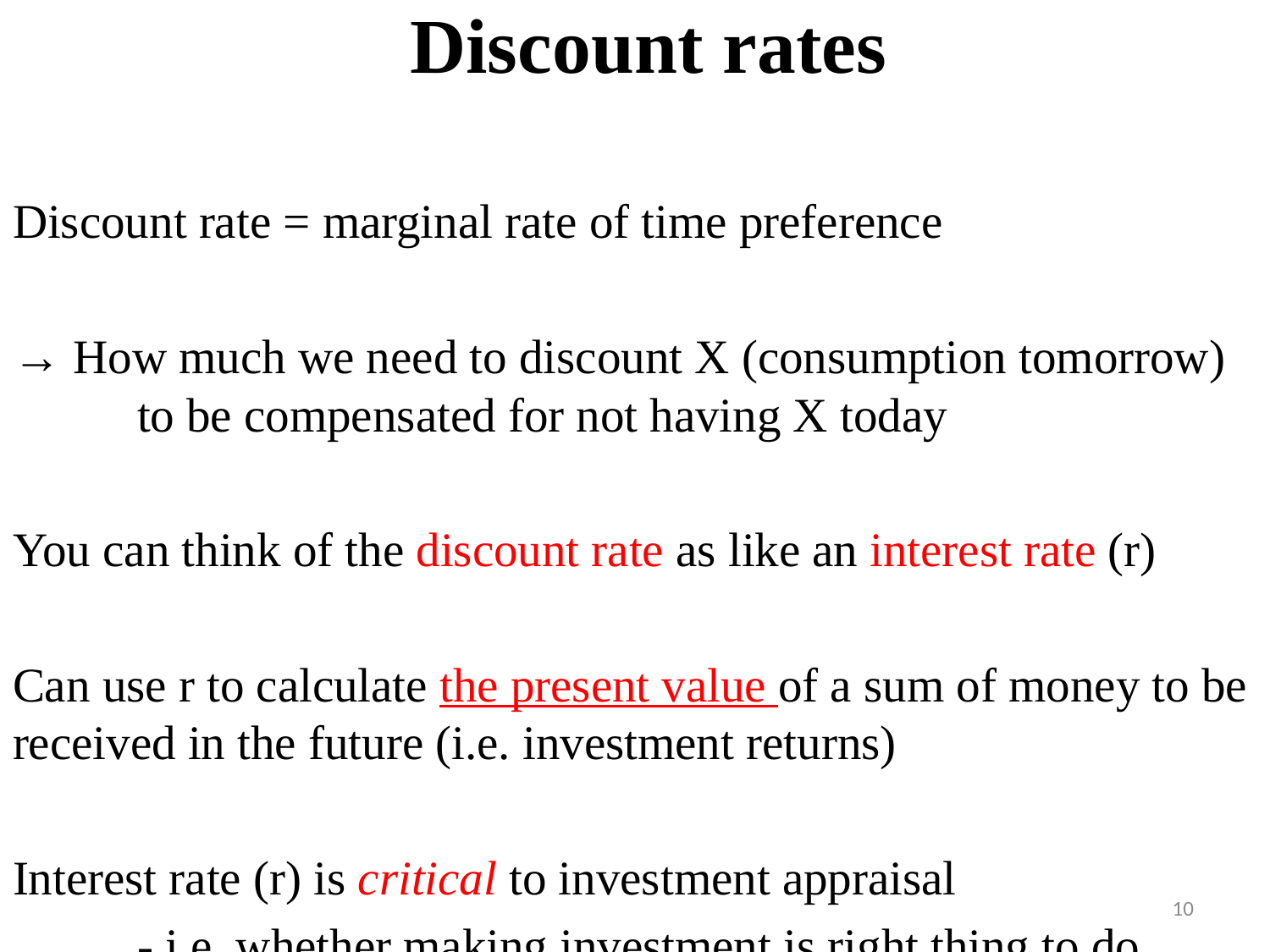

# Discount rates

Discount rate = marginal rate of time preference

→ How much we need to discount X (consumption tomorrow)        	to be compensated for not having X today

You can think of the discount rate as like an interest rate (r)

Can use r to calculate the present value of a sum of money to be received in the future (i.e. investment returns)

Interest rate (r) is critical to investment appraisal
	- i.e. whether making investment is right thing to do

10